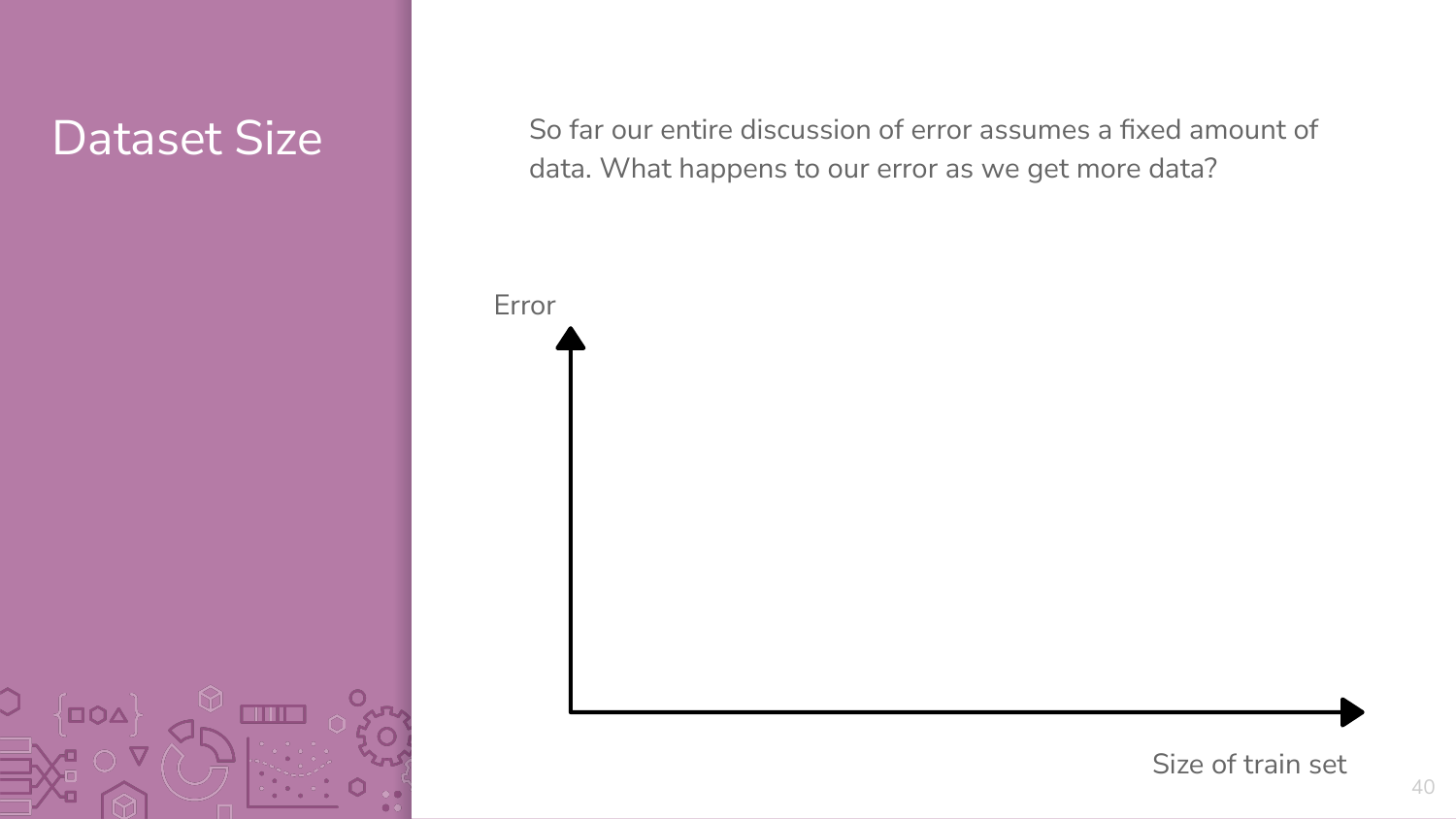

# Dataset Size
So far our entire discussion of error assumes a fixed amount of data. What happens to our error as we get more data?
Error

Size of train set
40